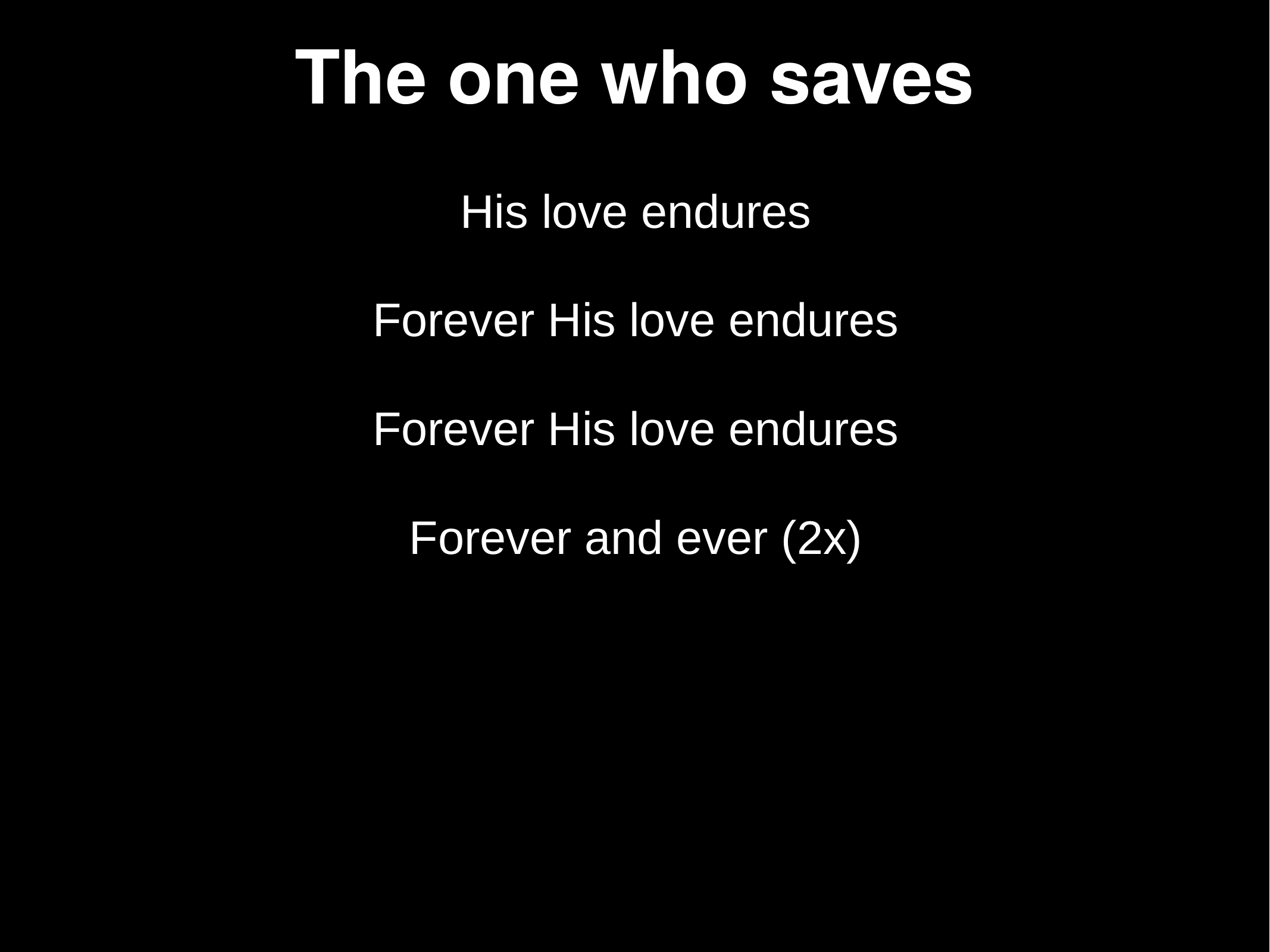

# The one who saves
His love endures
Forever His love endures
Forever His love endures
Forever and ever (2x)